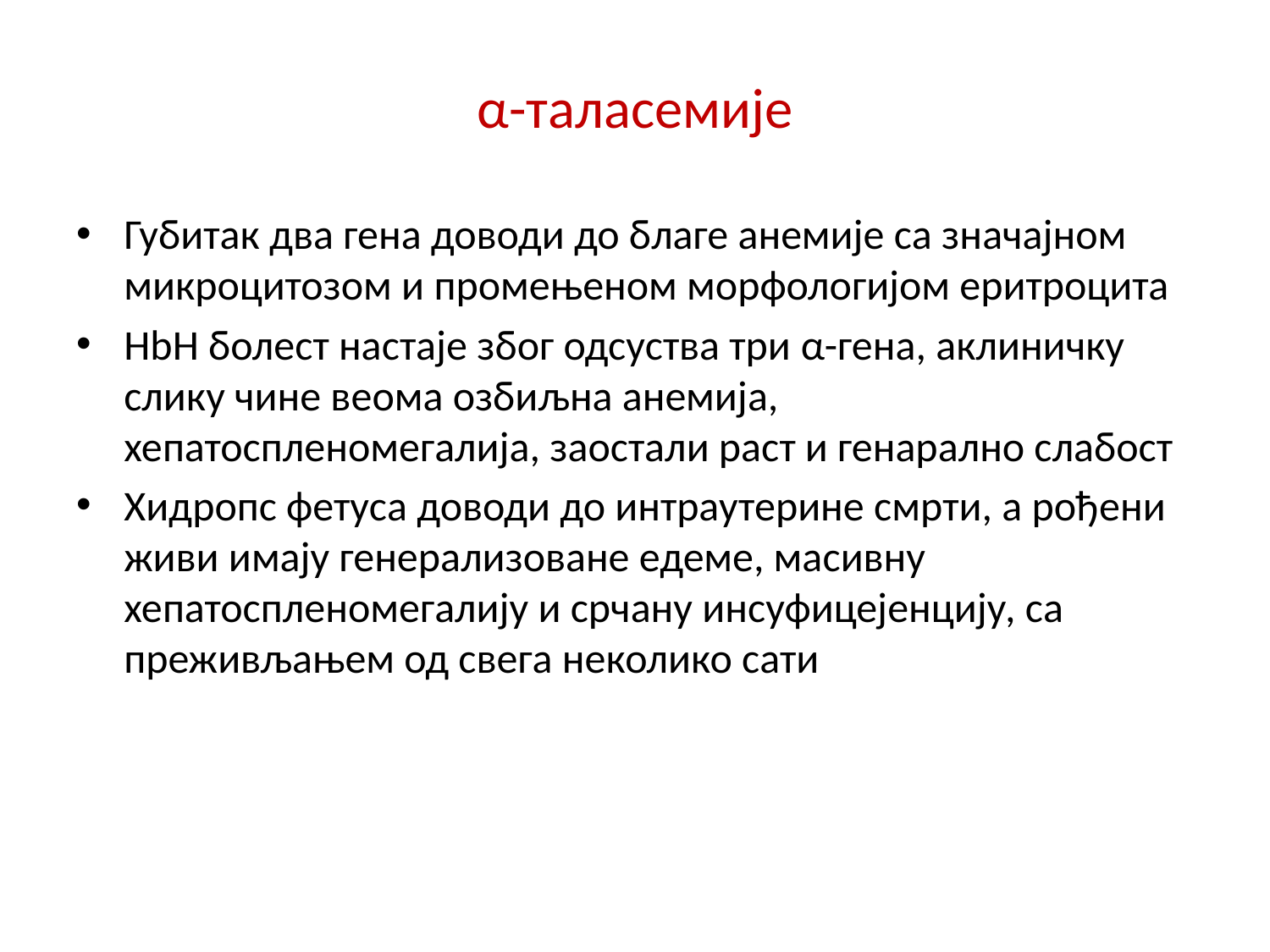

# α-таласемије
Губитак два гена доводи до благе анемије са значајном микроцитозом и промењеном морфологијом еритроцита
HbH болест настаје због одсуства три α-гена, аклиничку слику чине веома озбиљна анемија, хепатоспленомегалија, заостали раст и генарално слабост
Хидропс фетуса доводи до интраутерине смрти, а рођени живи имају генерализоване едеме, масивну хепатоспленомегалију и срчану инсуфицејенцију, са преживљањем од свега неколико сати